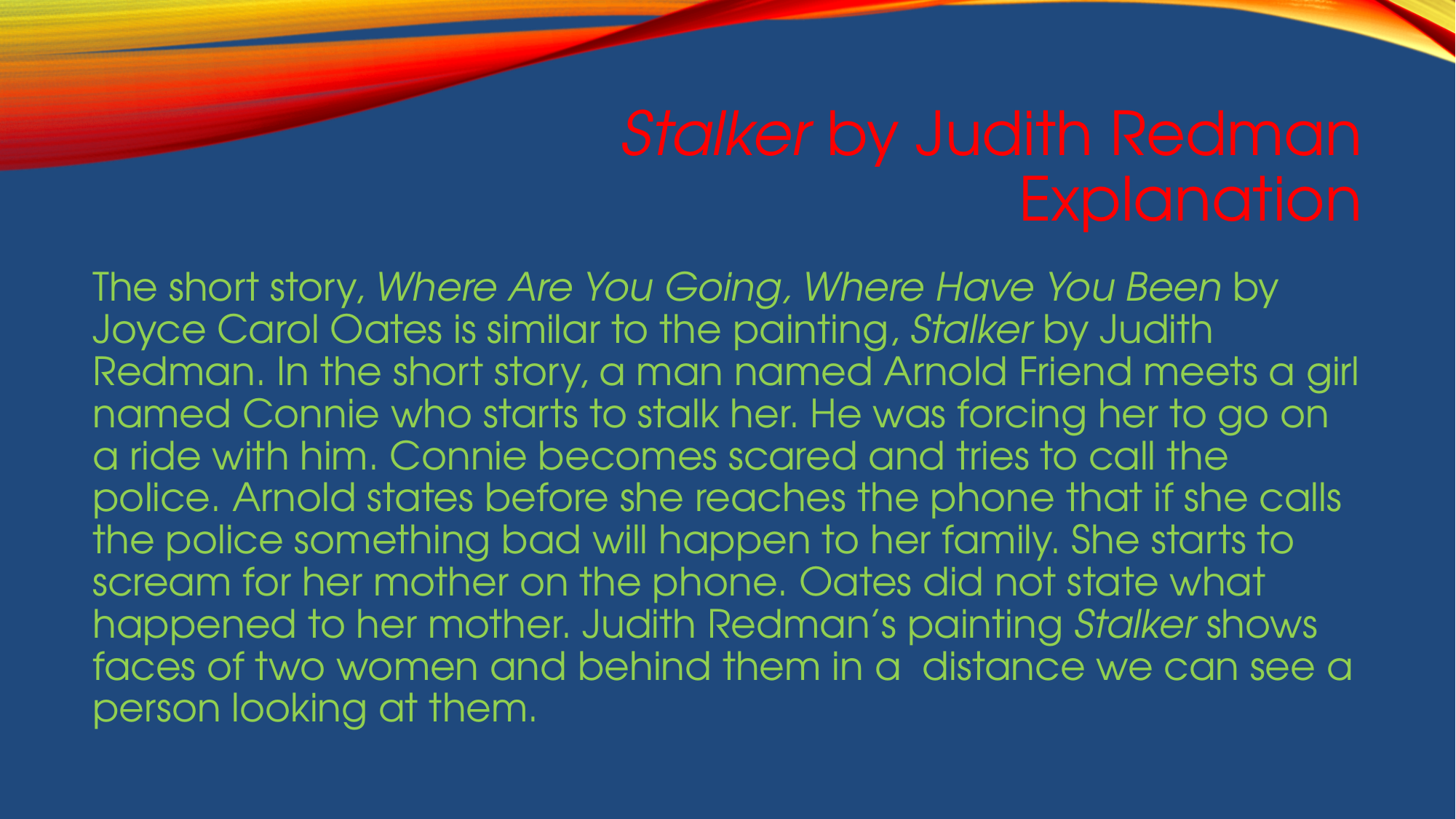

# Stalker by Judith Redman Explanation
The short story, Where Are You Going, Where Have You Been by Joyce Carol Oates is similar to the painting, Stalker by Judith Redman. In the short story, a man named Arnold Friend meets a girl named Connie who starts to stalk her. He was forcing her to go on a ride with him. Connie becomes scared and tries to call the police. Arnold states before she reaches the phone that if she calls the police something bad will happen to her family. She starts to scream for her mother on the phone. Oates did not state what happened to her mother. Judith Redman’s painting Stalker shows faces of two women and behind them in a  distance we can see a person looking at them.